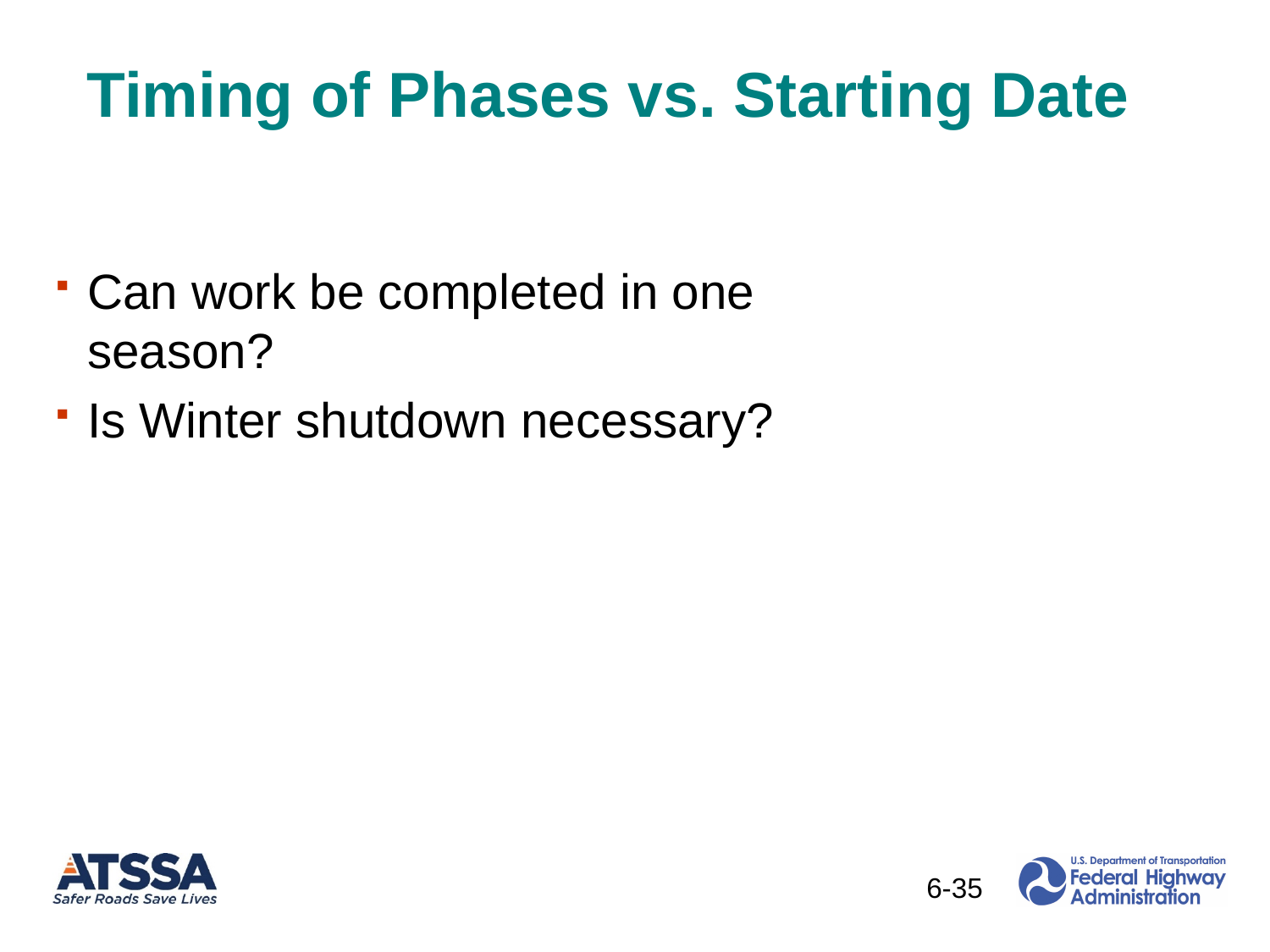

# Timing of Phases vs. Starting Date
Can work be completed in one season?
Is Winter shutdown necessary?